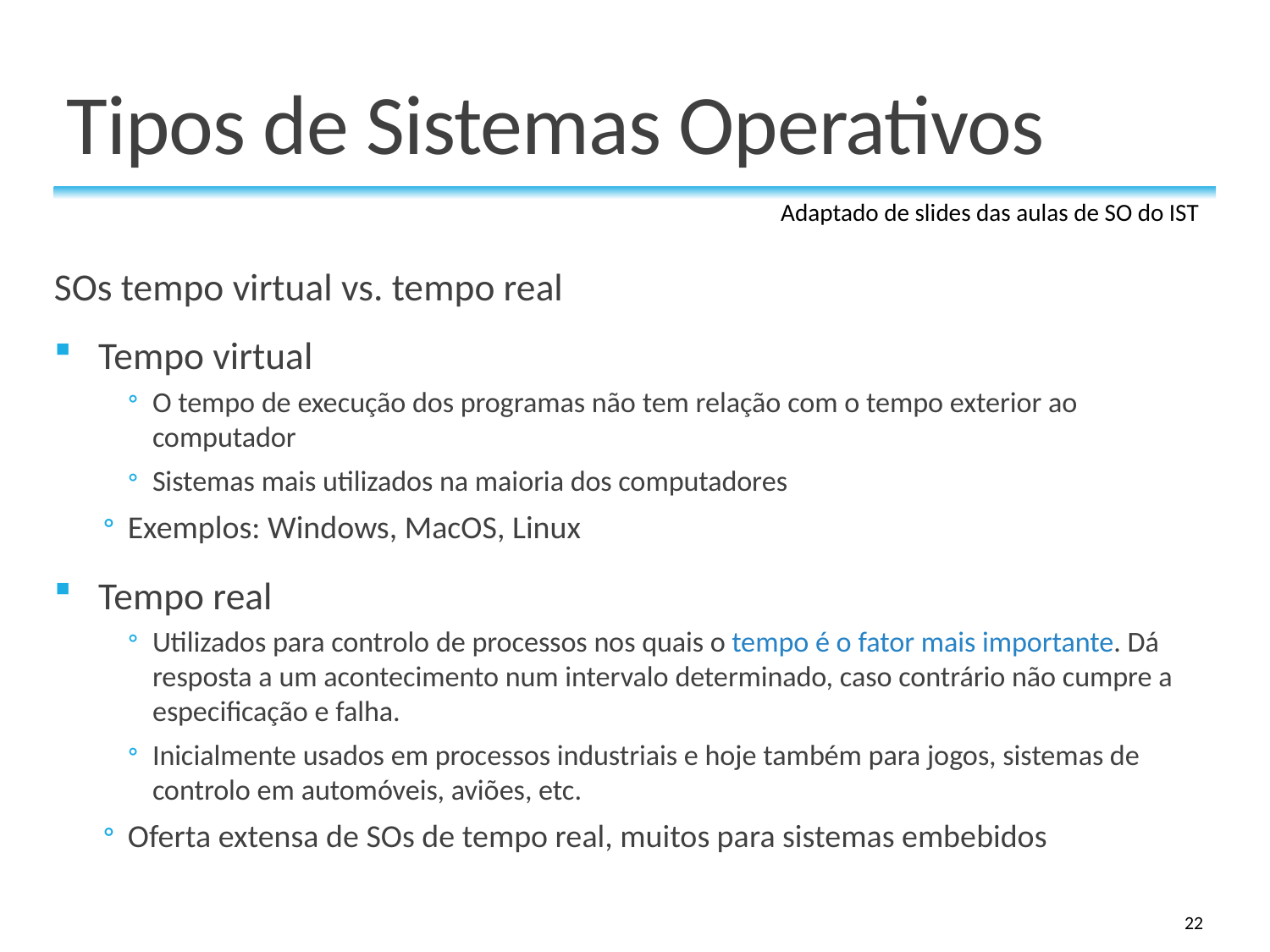

# Tipos de Sistemas Operativos
Adaptado de slides das aulas de SO do IST
SOs tempo virtual vs. tempo real
Tempo virtual
O tempo de execução dos programas não tem relação com o tempo exterior ao computador
Sistemas mais utilizados na maioria dos computadores
Exemplos: Windows, MacOS, Linux
Tempo real
Utilizados para controlo de processos nos quais o tempo é o fator mais importante. Dá resposta a um acontecimento num intervalo determinado, caso contrário não cumpre a especificação e falha.
Inicialmente usados em processos industriais e hoje também para jogos, sistemas de controlo em automóveis, aviões, etc.
Oferta extensa de SOs de tempo real, muitos para sistemas embebidos
22